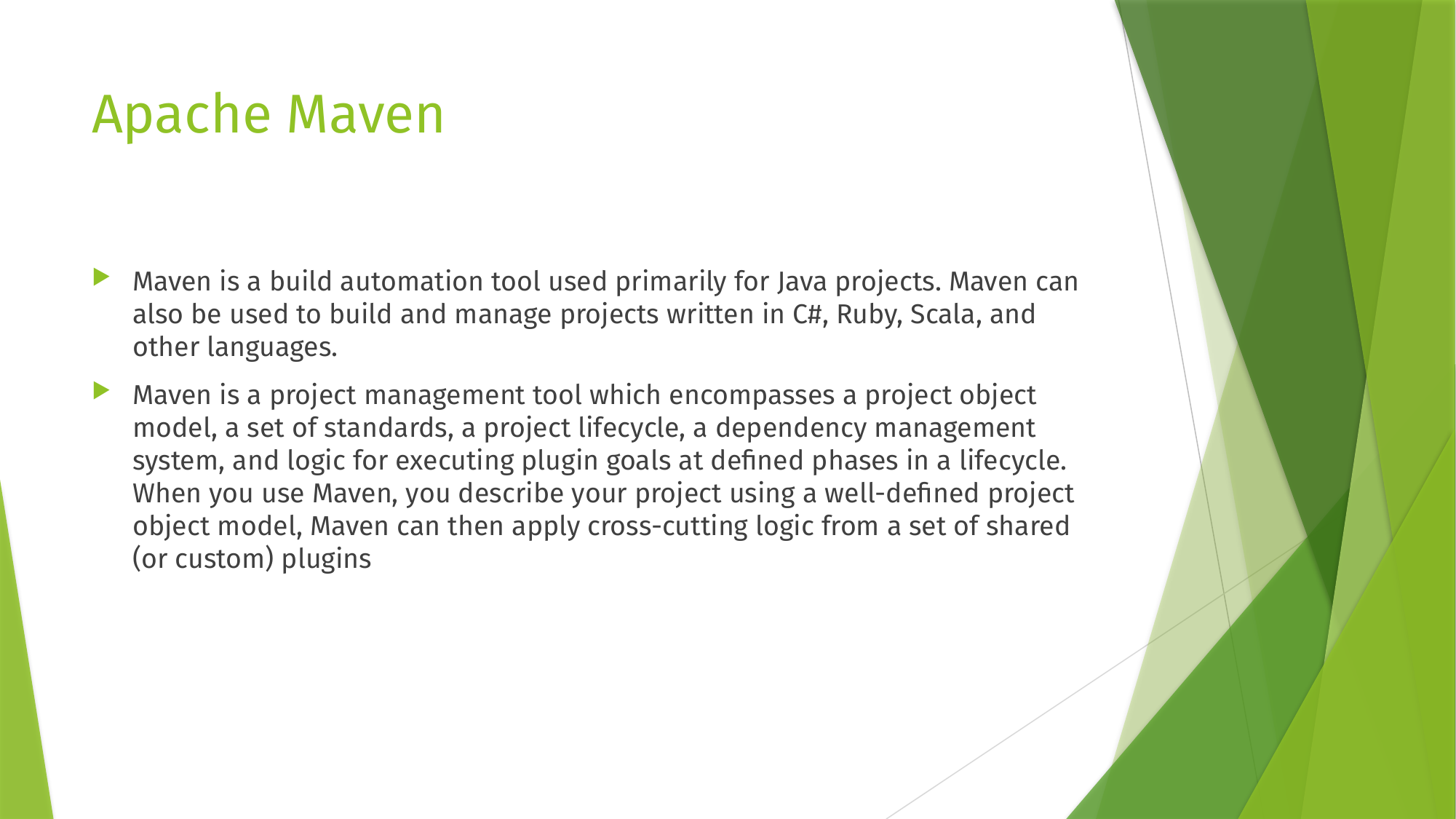

# Apache Maven
Maven is a build automation tool used primarily for Java projects. Maven can also be used to build and manage projects written in C#, Ruby, Scala, and other languages.
Maven is a project management tool which encompasses a project object model, a set of standards, a project lifecycle, a dependency management system, and logic for executing plugin goals at defined phases in a lifecycle. When you use Maven, you describe your project using a well-defined project object model, Maven can then apply cross-cutting logic from a set of shared (or custom) plugins